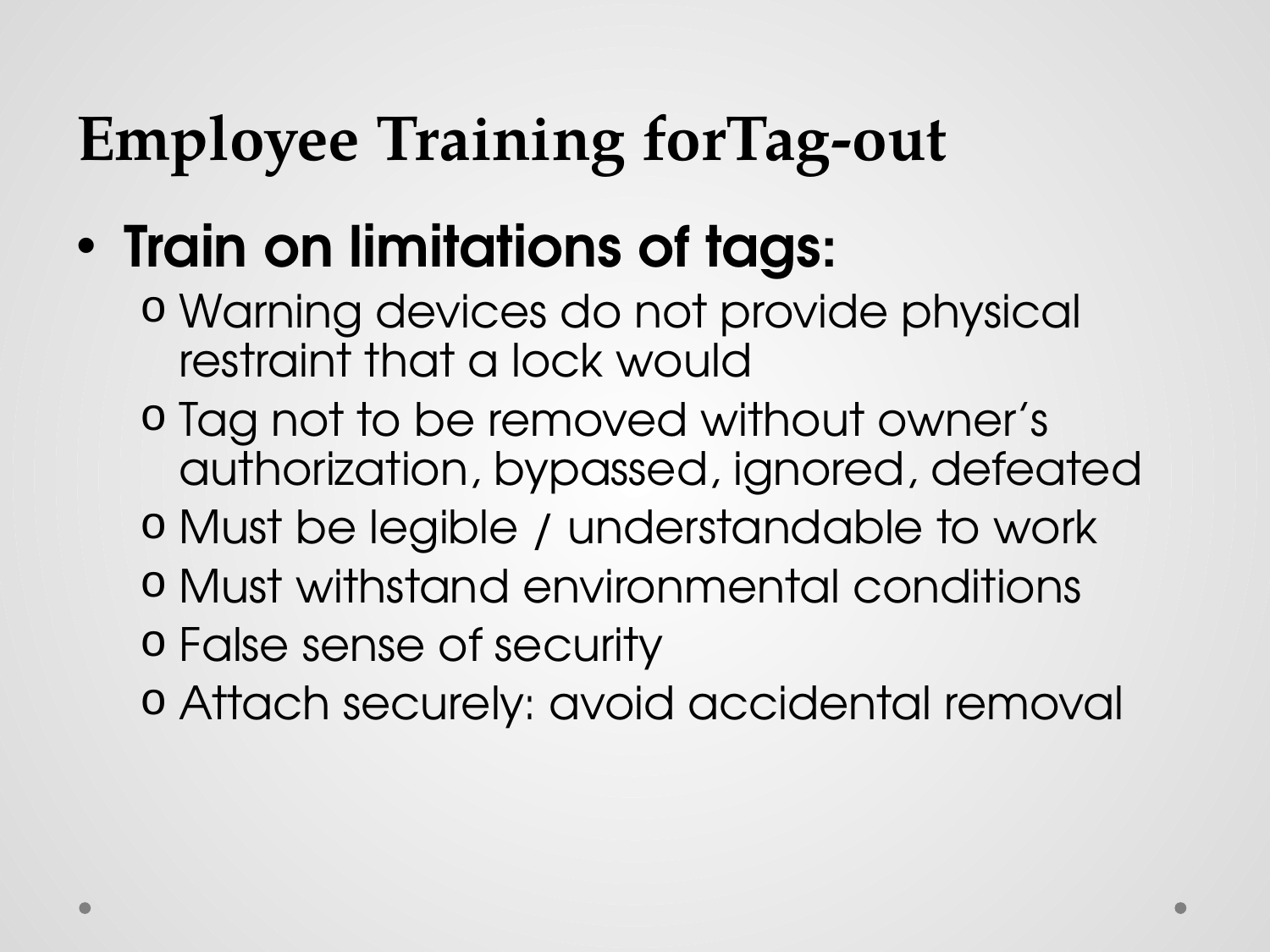

# Employee Training forTag-out
Train on limitations of tags:
Warning devices do not provide physical restraint that a lock would
Tag not to be removed without owner’s authorization, bypassed, ignored, defeated
Must be legible / understandable to work
Must withstand environmental conditions
False sense of security
Attach securely: avoid accidental removal